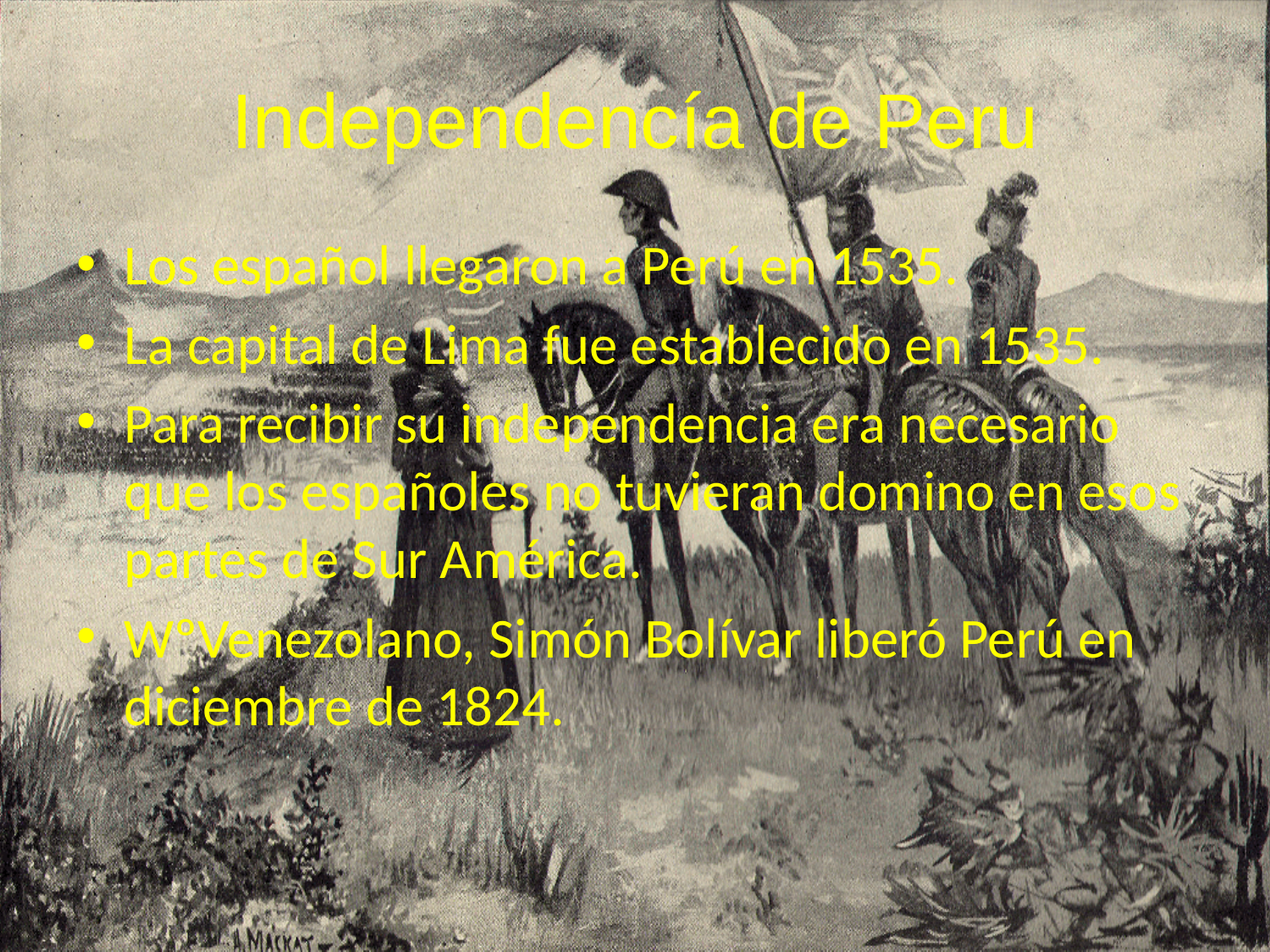

# Independencía de Peru
Los español llegaron a Perú en 1535.
La capital de Lima fue establecido en 1535.
Para recibir su independencia era necesario que los españoles no tuvieran domino en esos partes de Sur América.
WºVenezolano, Simón Bolívar liberó Perú en diciembre de 1824.